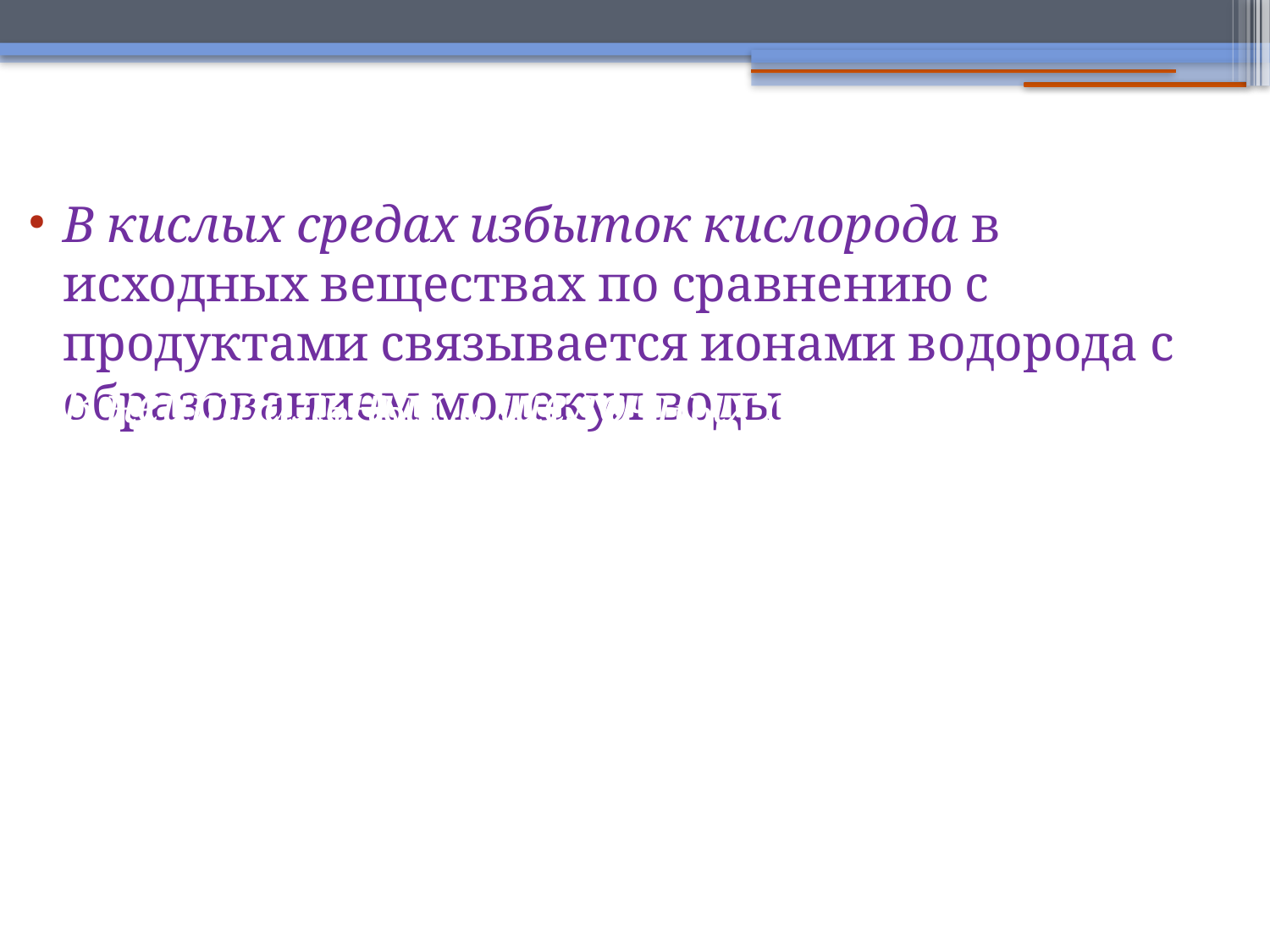

В кислых средах избыток кислорода в исходных веществах по сравнению с продуктами связывается ионами водорода с образованием молекул воды

В нейтральных и щелочных средах избыток кислорода связывается молекулами воды с образованием гидроксид-ионов

При недостатке кислорода в щелочной среде присоединение кислорода происходит за счет гидроксид-ионов с образованием молекул воды